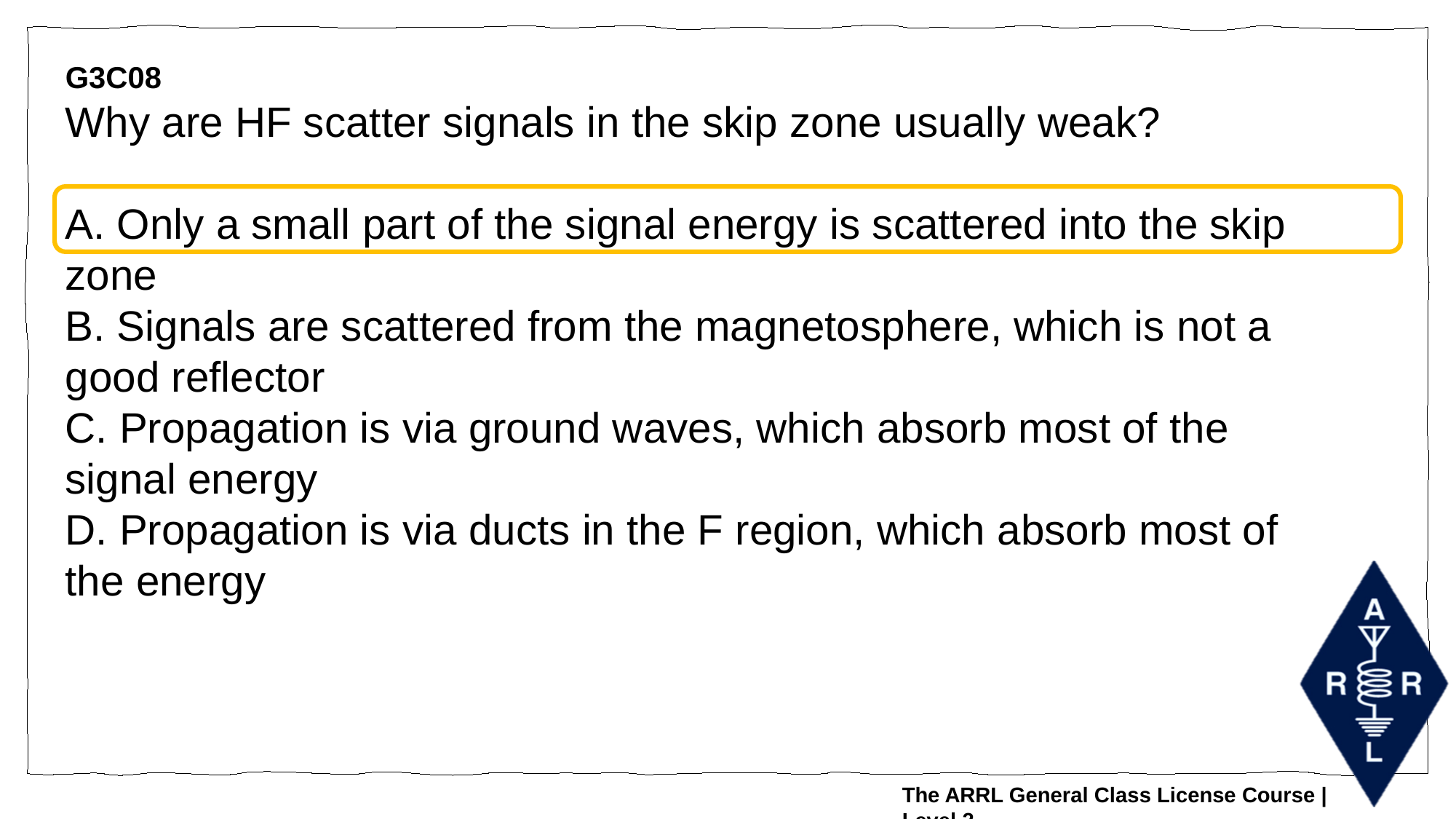

G3C08
Why are HF scatter signals in the skip zone usually weak?

A. Only a small part of the signal energy is scattered into the skip zone
B. Signals are scattered from the magnetosphere, which is not a good reflector
C. Propagation is via ground waves, which absorb most of the signal energy
D. Propagation is via ducts in the F region, which absorb most of the energy